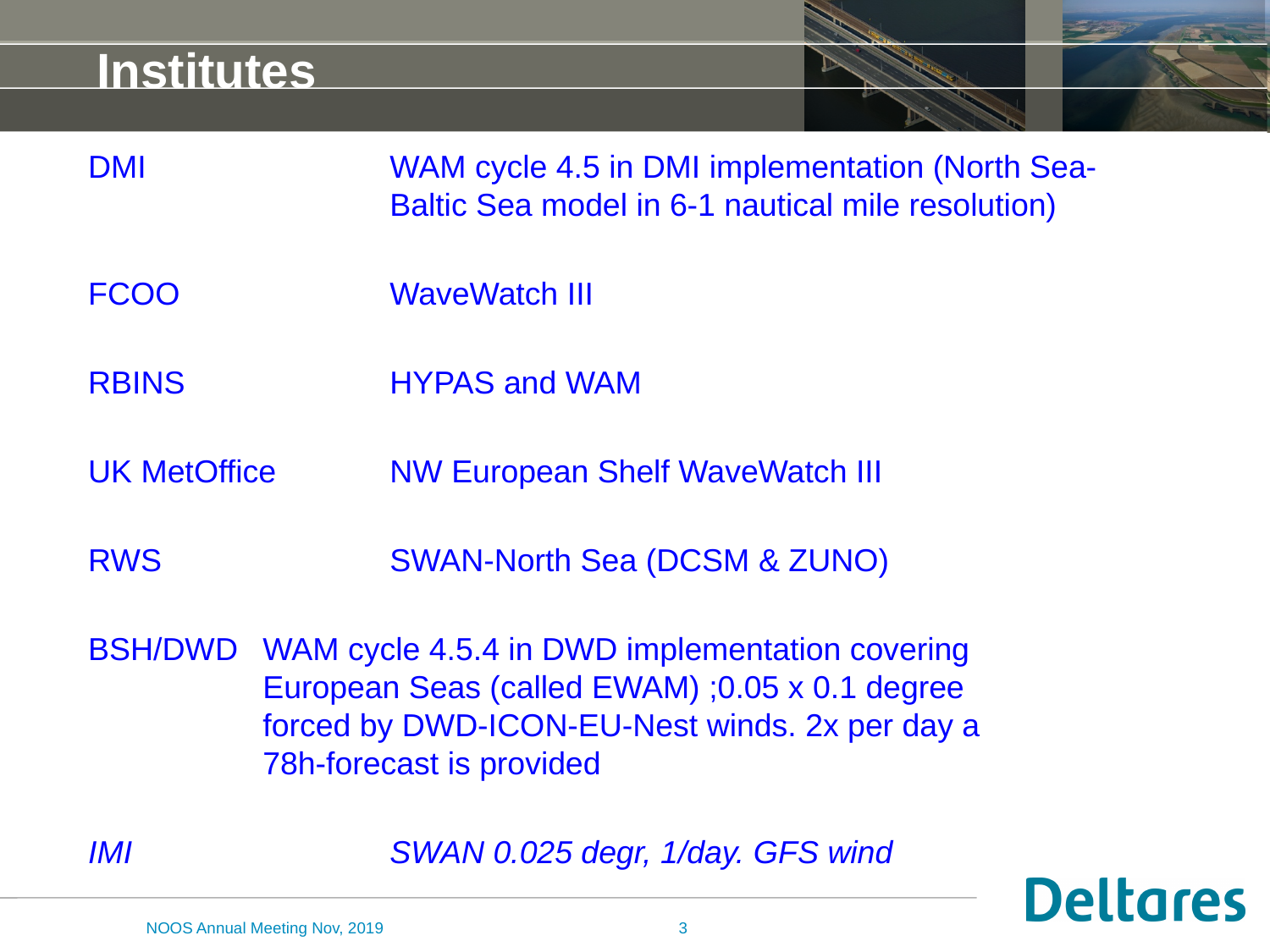

# Institutes
DMI 		WAM cycle 4.5 in DMI implementation (North Sea-			Baltic Sea model in 6-1 nautical mile resolution)

FCOO 		WaveWatch III

RBINS 		HYPAS and WAM

UK MetOffice 	NW European Shelf WaveWatch III

RWS 		SWAN-North Sea (DCSM & ZUNO)

BSH/DWD	WAM cycle 4.5.4 in DWD implementation covering 			European Seas (called EWAM) ;0.05 x 0.1 degree 			forced by DWD-ICON-EU-Nest winds. 2x per day a 			78h-forecast is provided

IMI			SWAN 0.025 degr, 1/day. GFS wind

NOOS Annual Meeting Nov, 2019
3